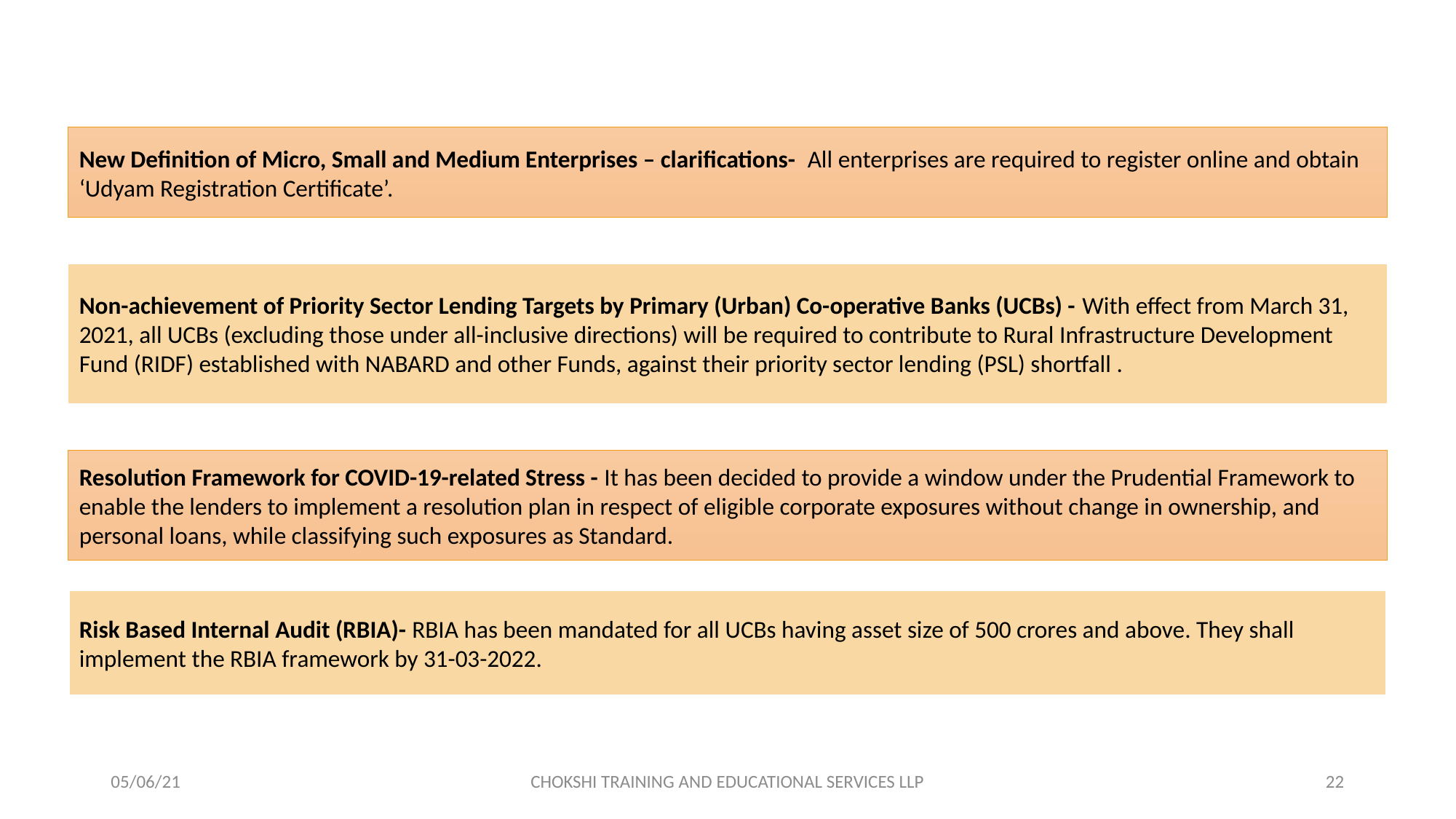

# .

New Definition of Micro, Small and Medium Enterprises – clarifications-  All enterprises are required to register online and obtain ‘Udyam Registration Certificate’.

.

Non-achievement of Priority Sector Lending Targets by Primary (Urban) Co-operative Banks (UCBs) - With effect from March 31, 2021, all UCBs (excluding those under all-inclusive directions) will be required to contribute to Rural Infrastructure Development Fund (RIDF) established with NABARD and other Funds, against their priority sector lending (PSL) shortfall .

Resolution Framework for COVID-19-related Stress - It has been decided to provide a window under the Prudential Framework to enable the lenders to implement a resolution plan in respect of eligible corporate exposures without change in ownership, and personal loans, while classifying such exposures as Standard.

Risk Based Internal Audit (RBIA)- RBIA has been mandated for all UCBs having asset size of 500 crores and above. They shall implement the RBIA framework by 31-03-2022.

05/06/21
CHOKSHI TRAINING AND EDUCATIONAL SERVICES LLP
22